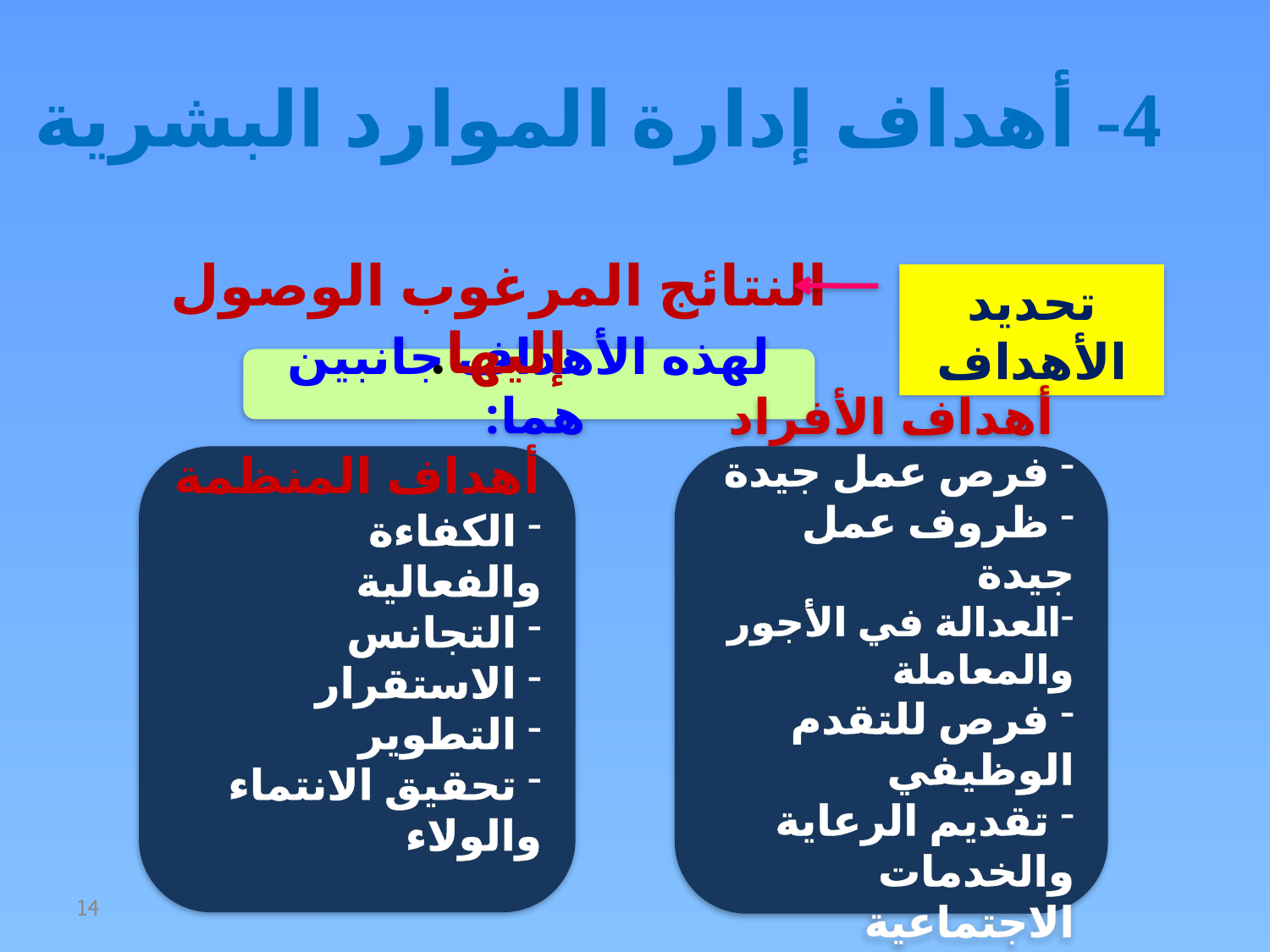

4- أهداف إدارة الموارد البشرية

النتائج المرغوب الوصول إليها.
تحديد الأهداف
لهذه الأهداف جانبين هما:

أهداف المنظمة
 الكفاءة والفعالية
 التجانس
 الاستقرار
 التطوير
 تحقيق الانتماء والولاء

أهداف الأفراد
 فرص عمل جيدة
 ظروف عمل جيدة
العدالة في الأجور والمعاملة
 فرص للتقدم الوظيفي
 تقديم الرعاية والخدمات الاجتماعية والصحية

14